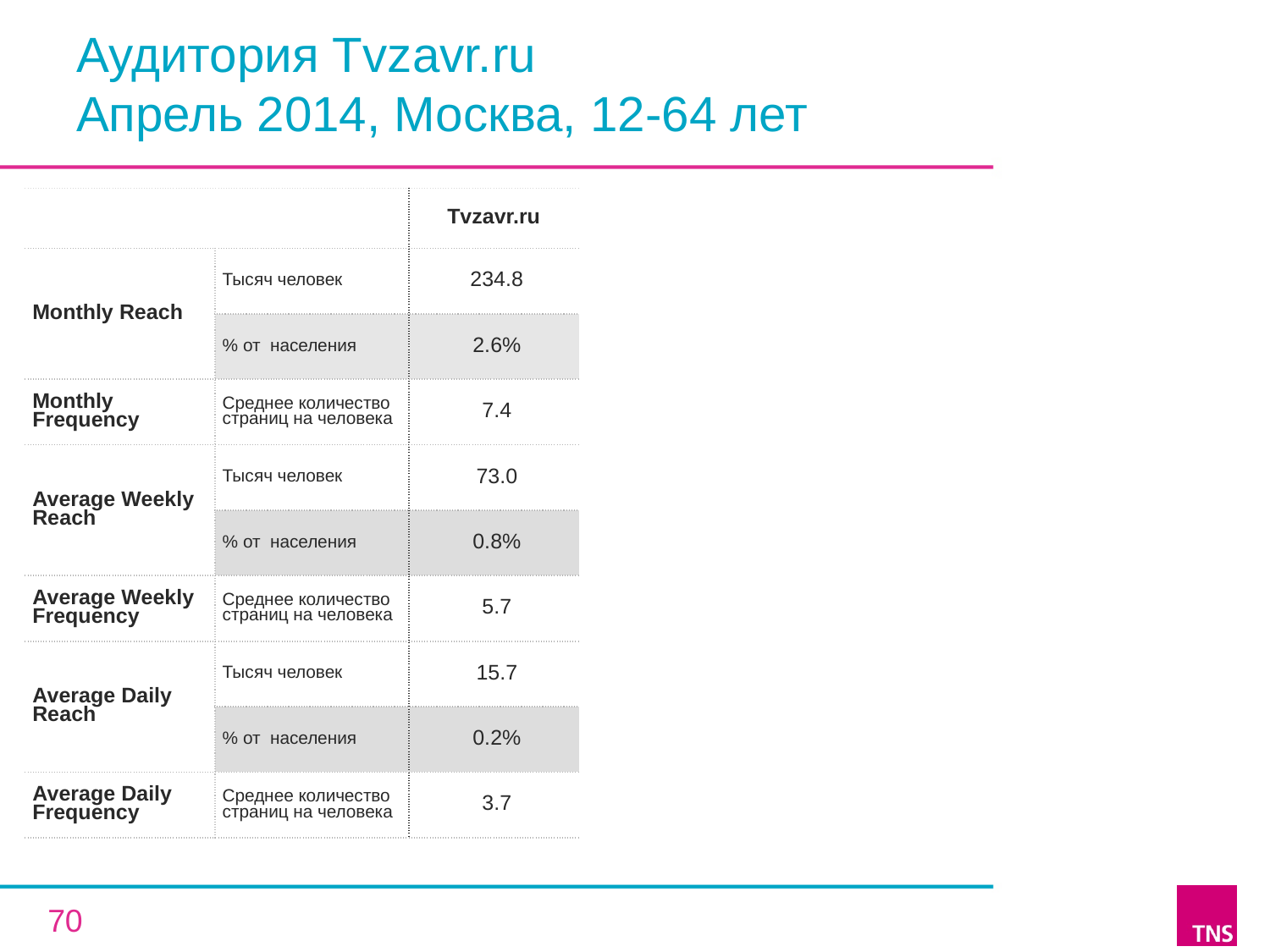

# Аудитория Tvzavr.ru Апрель 2014, Москва, 12-64 лет
|  |  | Tvzavr.ru |
| --- | --- | --- |
| Monthly Reach | Тысяч человек | 234.8 |
|  | % от населения | 2.6% |
| Monthly Frequency | Среднее количество страниц на человека | 7.4 |
| Average Weekly Reach | Тысяч человек | 73.0 |
|  | % от населения | 0.8% |
| Average Weekly Frequency | Среднее количество страниц на человека | 5.7 |
| Average Daily Reach | Тысяч человек | 15.7 |
|  | % от населения | 0.2% |
| Average Daily Frequency | Среднее количество страниц на человека | 3.7 |

70